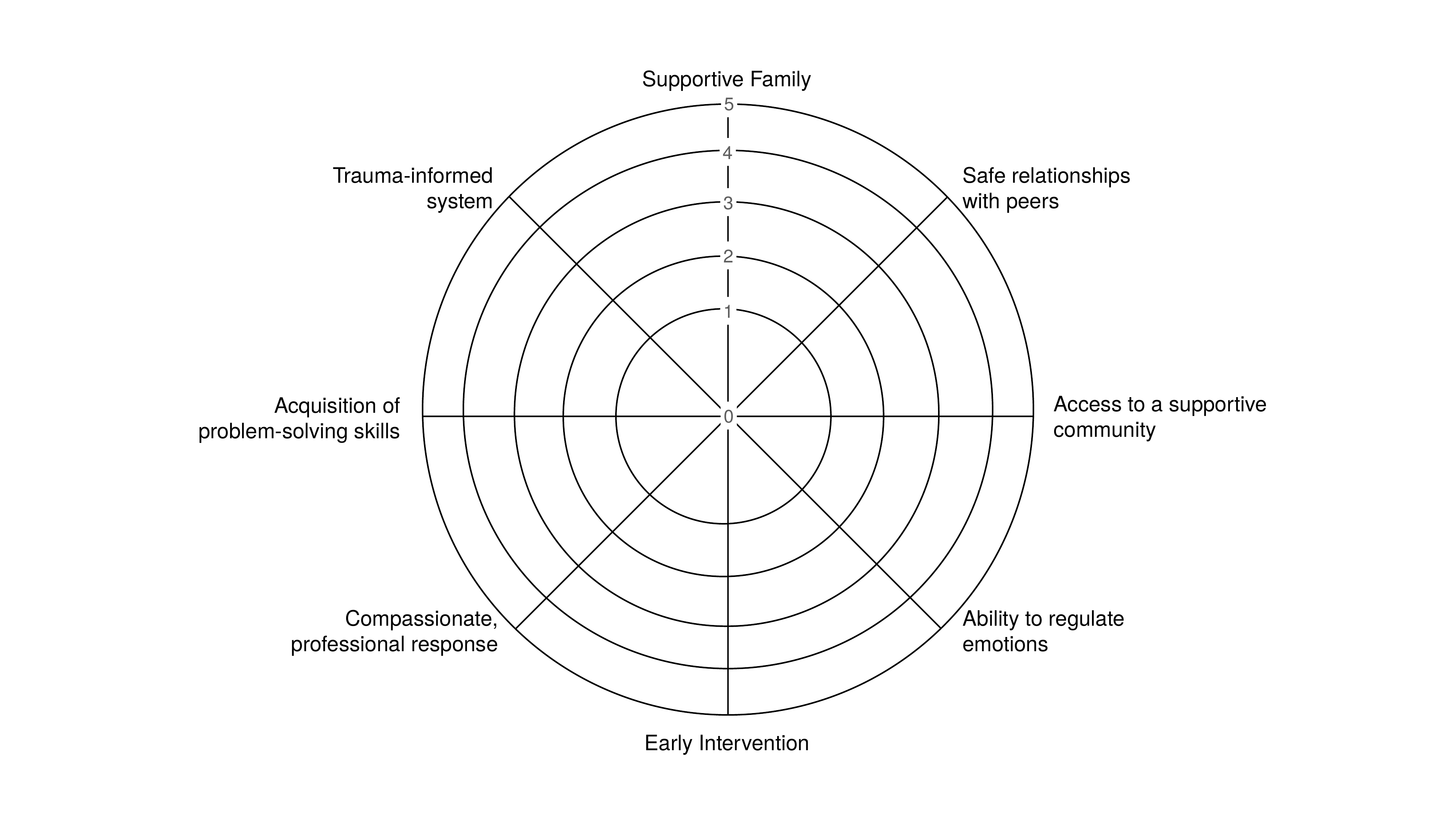

Supportive Family
5

4

Trauma-informed system
Safe relationships with peers
3

2

1

Access to a supportive community
Acquisition of problem-solving skills
0

Compassionate, professional response
Ability to regulate emotions
Early Intervention